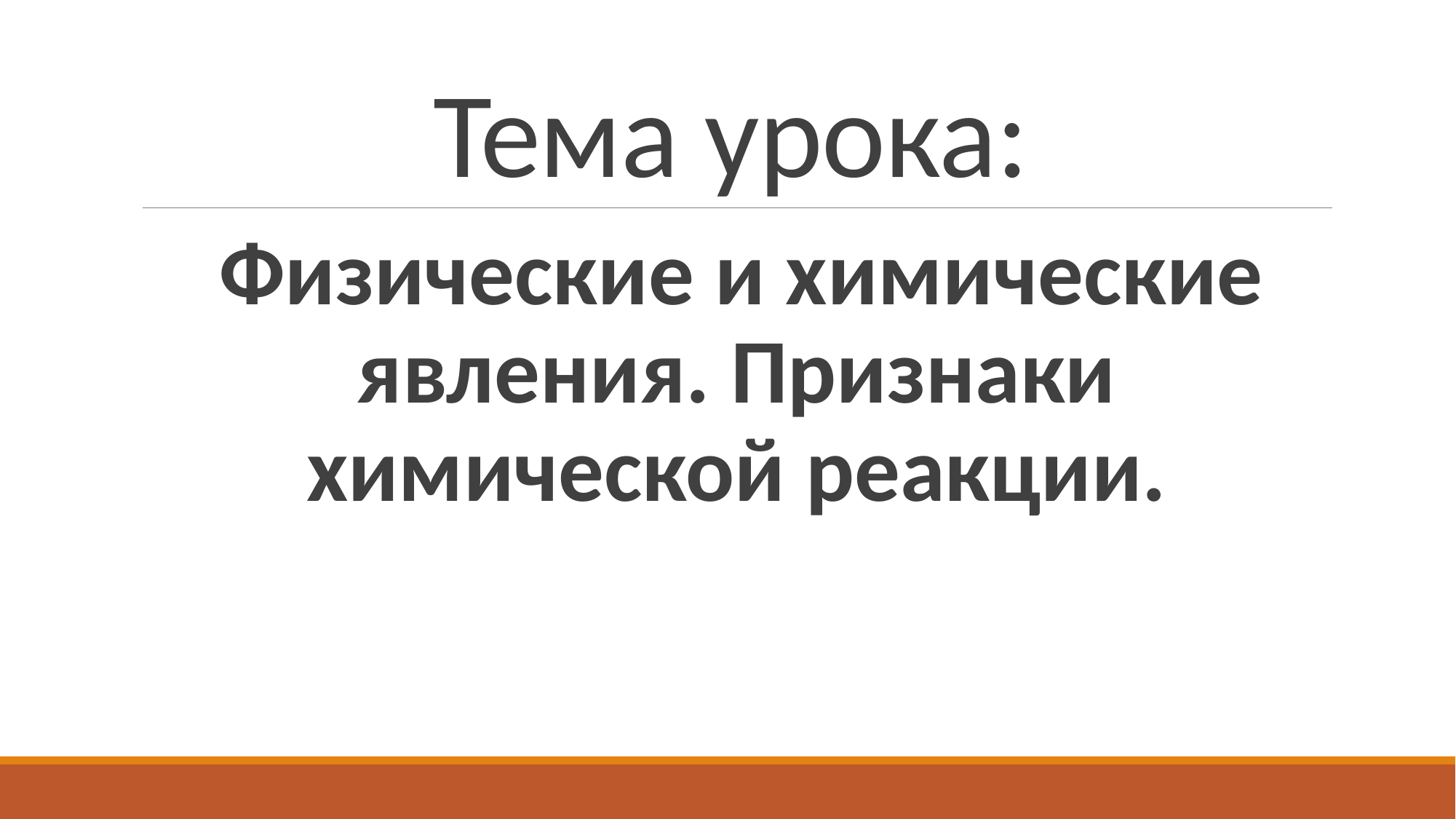

# Тема урока:
Физические и химические явления. Признаки химической реакции.